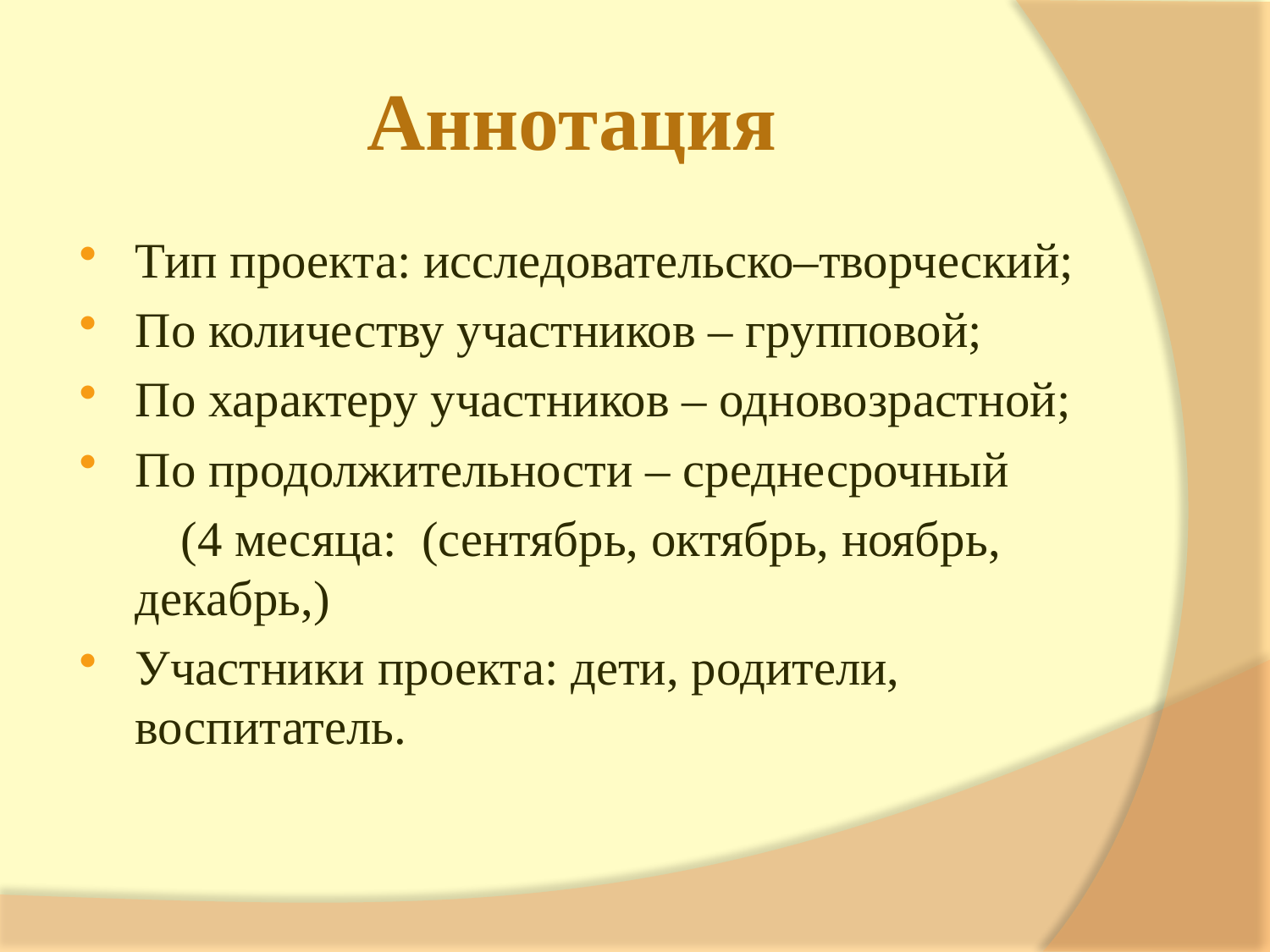

# Аннотация
Тип проекта: исследовательско–творческий;
По количеству участников – групповой;
По характеру участников – одновозрастной;
По продолжительности – среднесрочный
        (4 месяца:  (сентябрь, октябрь, ноябрь,  декабрь,)
Участники проекта: дети, родители, воспитатель.